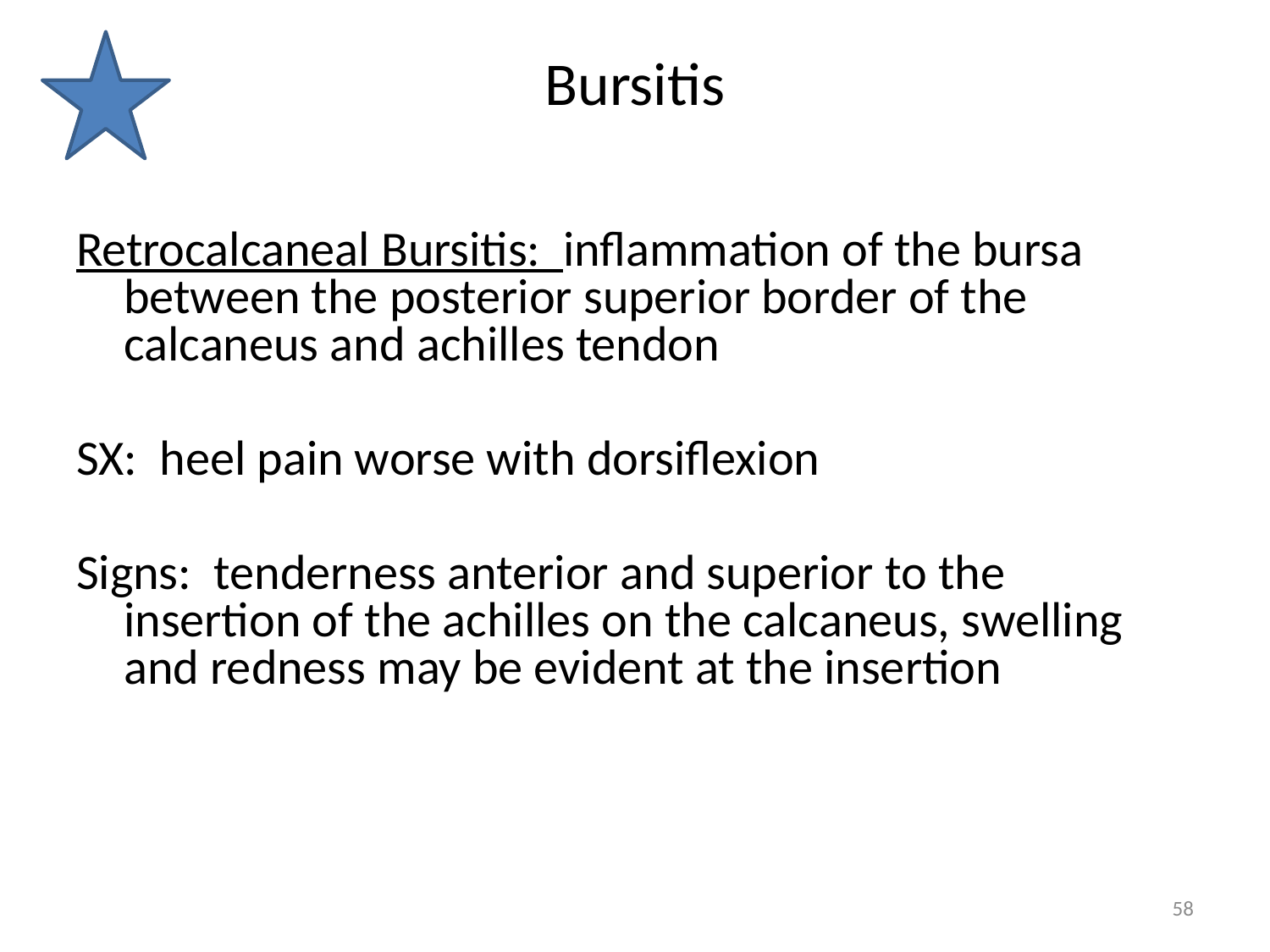

# Bursitis
Retrocalcaneal Bursitis:  inflammation of the bursa between the posterior superior border of the calcaneus and achilles tendon

SX:  heel pain worse with dorsiflexion

Signs:  tenderness anterior and superior to the insertion of the achilles on the calcaneus, swelling and redness may be evident at the insertion

58